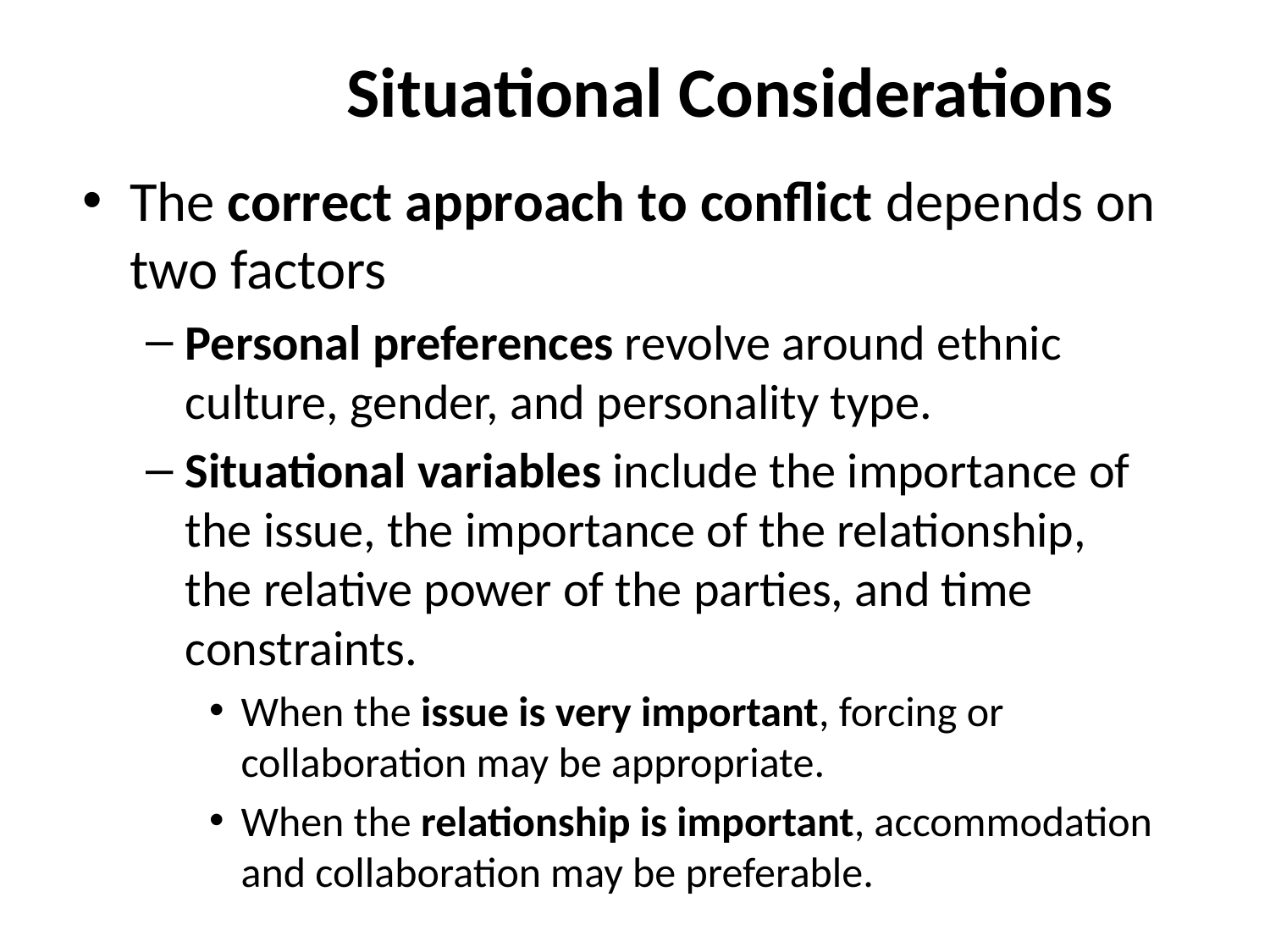

# Situational Considerations
The correct approach to conflict depends on two factors
Personal preferences revolve around ethnic culture, gender, and personality type.
Situational variables include the importance of the issue, the importance of the relationship, the relative power of the parties, and time constraints.
When the issue is very important, forcing or collaboration may be appropriate.
When the relationship is important, accommodation and collaboration may be preferable.